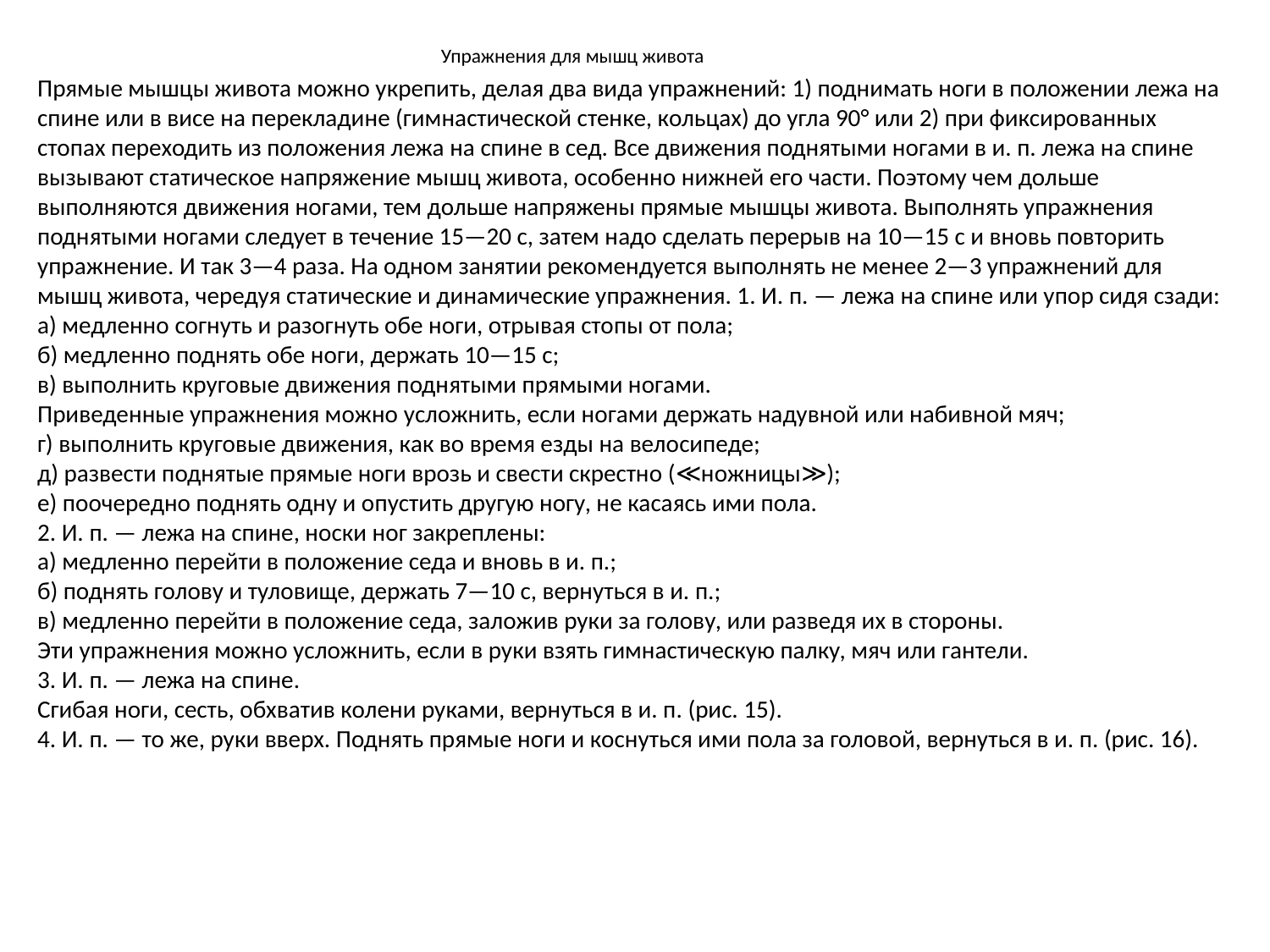

# Упражнения для мышц живота
Прямые мышцы живота можно укрепить, делая два вида упражнений: 1) поднимать ноги в положении лежа на спине или в висе на перекладине (гимнастической стенке, кольцах) до угла 90° или 2) при фиксированных стопах переходить из положения лежа на спине в сед. Все движения поднятыми ногами в и. п. лежа на спине вызывают статическое напряжение мышц живота, особенно нижней его части. Поэтому чем дольше выполняются движения ногами, тем дольше напряжены прямые мышцы живота. Выполнять упражнения поднятыми ногами следует в течение 15—20 с, затем надо сделать перерыв на 10—15 с и вновь повторить упражнение. И так 3—4 раза. На одном занятии рекомендуется выполнять не менее 2—3 упражнений для мышц живота, чередуя статические и динамические упражнения. 1. И. п. — лежа на спине или упор сидя сзади:
а) медленно согнуть и разогнуть обе ноги, отрывая стопы от пола;
б) медленно поднять обе ноги, держать 10—15 с;
в) выполнить круговые движения поднятыми прямыми ногами.
Приведенные упражнения можно усложнить, если ногами держать надувной или набивной мяч;
г) выполнить круговые движения, как во время езды на велосипеде;
д) развести поднятые прямые ноги врозь и свести скрестно (≪ножницы≫);
е) поочередно поднять одну и опустить другую ногу, не касаясь ими пола.
2. И. п. — лежа на спине, носки ног закреплены:
а) медленно перейти в положение седа и вновь в и. п.;
б) поднять голову и туловище, держать 7—10 с, вернуться в и. п.;
в) медленно перейти в положение седа, заложив руки за голову, или разведя их в стороны.
Эти упражнения можно усложнить, если в руки взять гимнастическую палку, мяч или гантели.
3. И. п. — лежа на спине.
Сгибая ноги, сесть, обхватив колени руками, вернуться в и. п. (рис. 15).
4. И. п. — то же, руки вверх. Поднять прямые ноги и коснуться ими пола за головой, вернуться в и. п. (рис. 16).